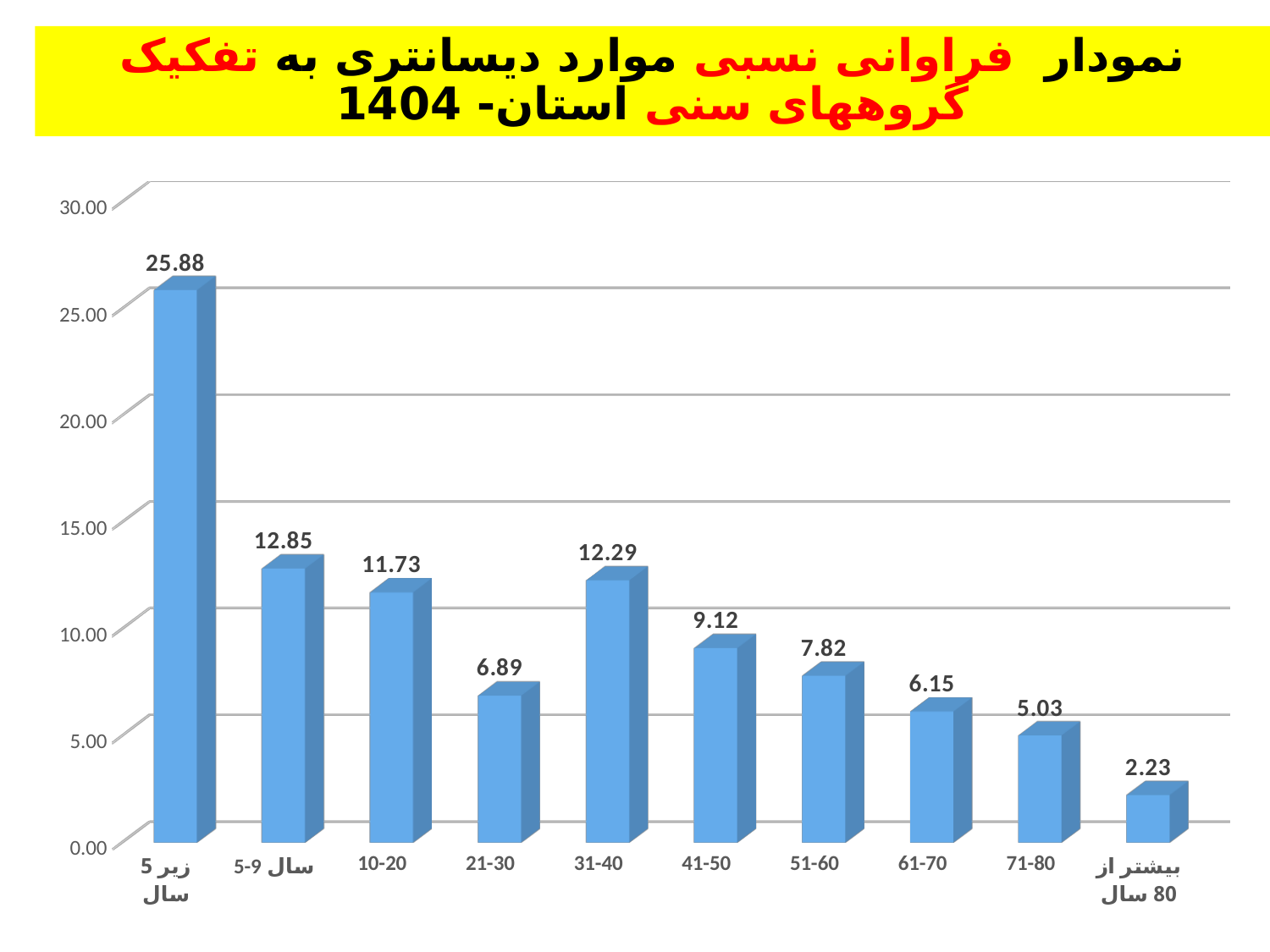

# نمودار  فراوانی نسبی موارد دیسانتری به تفکیک گروههای سنی استان- 1404

[unsupported chart]